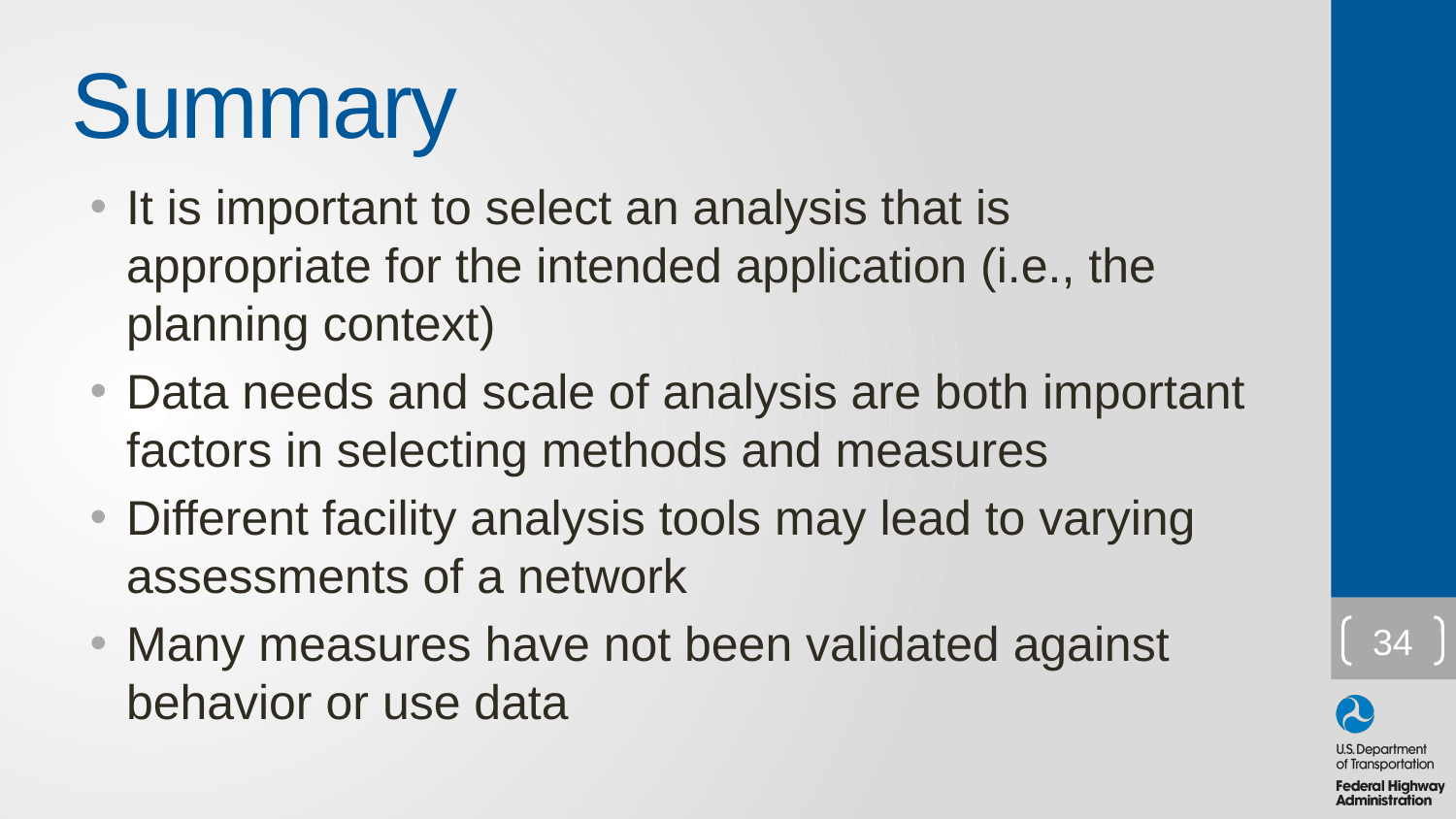

# Summary
It is important to select an analysis that is appropriate for the intended application (i.e., the planning context)
Data needs and scale of analysis are both important factors in selecting methods and measures
Different facility analysis tools may lead to varying assessments of a network
Many measures have not been validated against behavior or use data
34